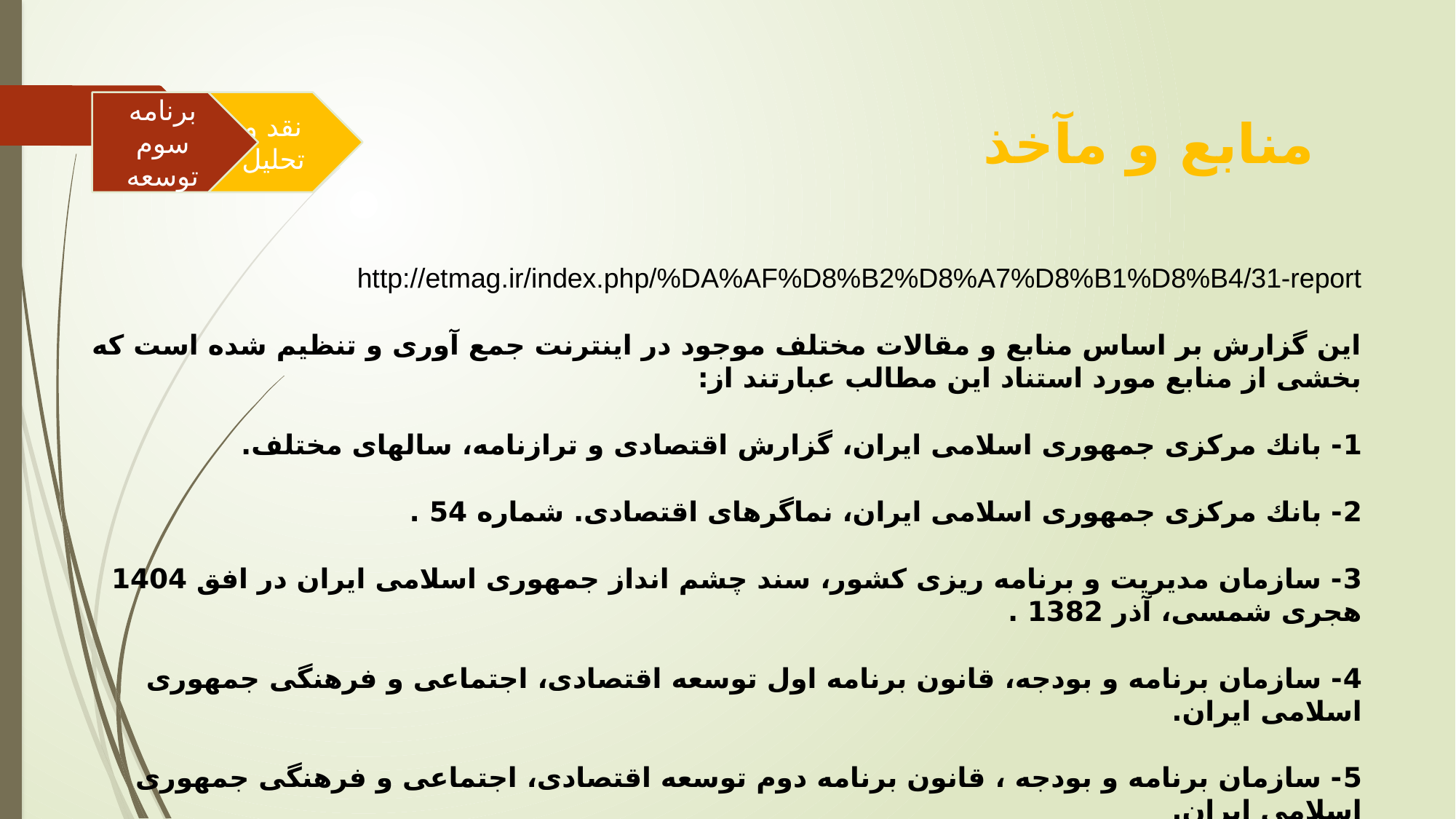

برنامه سوم توسعه
نقد و تحلیل
منابع و مآخذ
http://etmag.ir/index.php/%DA%AF%D8%B2%D8%A7%D8%B1%D8%B4/31-report
این گزارش بر اساس منابع و مقالات مختلف موجود در اینترنت جمع آوری و تنظیم شده است که بخشی از منابع مورد استناد این مطالب عبارتند از:
1- بانك مركزی جمهوری اسلامی ایران، گزارش اقتصادی و ترازنامه، سالهای مختلف.
2- بانك مركزی جمهوری اسلامی ایران، نماگرهای اقتصادی. شماره 54 .
3- سازمان مدیریت و برنامه ریزی كشور، سند چشم انداز جمهوری اسلامی ایران در افق 1404 هجری شمسی، آذر 1382 .
4- سازمان برنامه و بودجه، قانون برنامه اول توسعه اقتصادی، اجتماعی و فرهنگی جمهوری اسلامی ایران.
5- سازمان برنامه و بودجه ، قانون برنامه دوم توسعه اقتصادی، اجتماعی و فرهنگی جمهوری اسلامی ایران.
6- سازمان برنامه و بودجه، قانون برنامه سوم توسعه اقتصادی، اجتماعی و فرهنگی جمهوری اسلامی ایران.